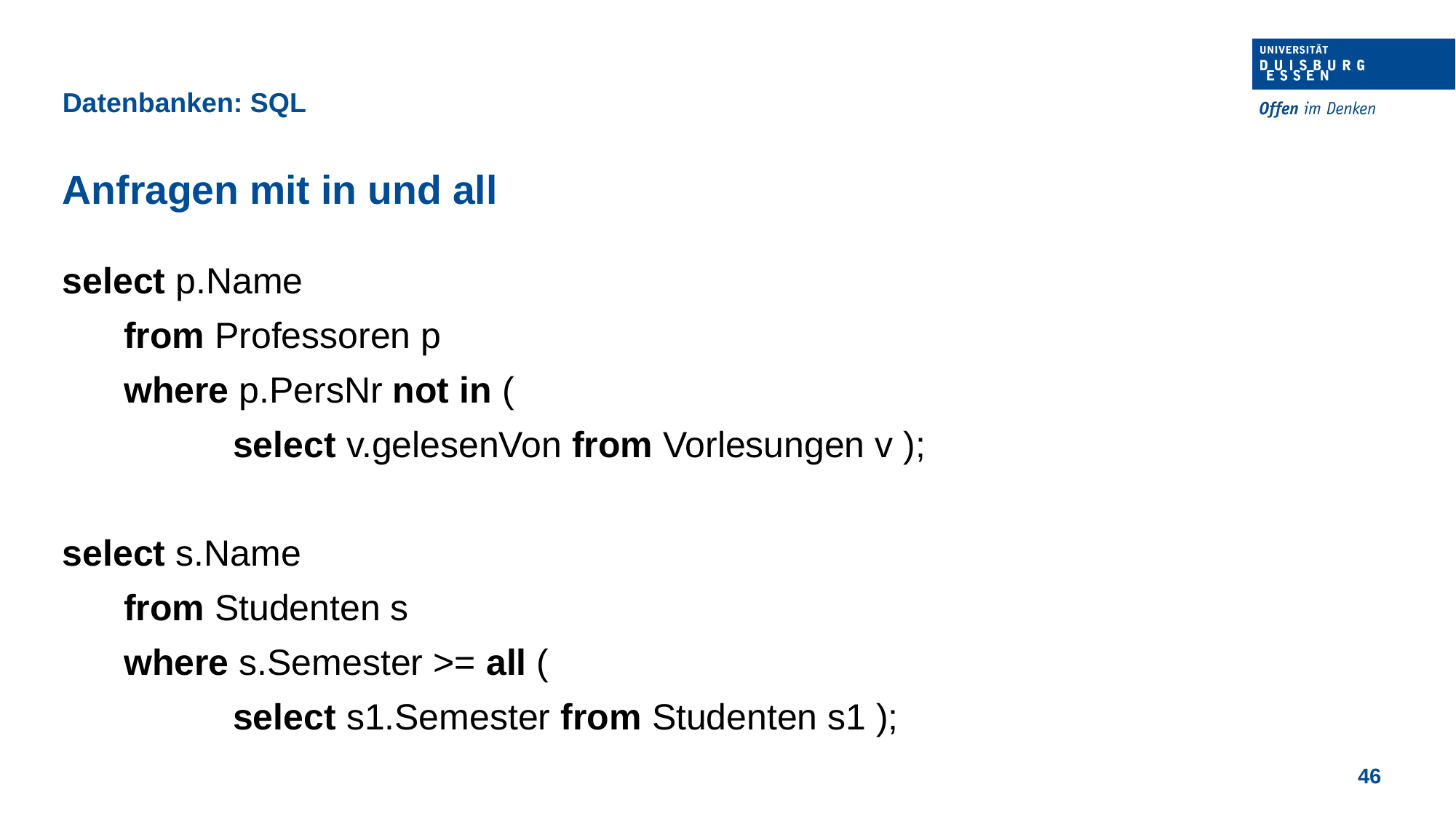

Datenbanken: SQL
Anfragen mit in und all
select p.Name
	from Professoren p
	where p.PersNr not in (
		select v.gelesenVon from Vorlesungen v );

select s.Name
	from Studenten s
	where s.Semester >= all (
		select s1.Semester from Studenten s1 );
46